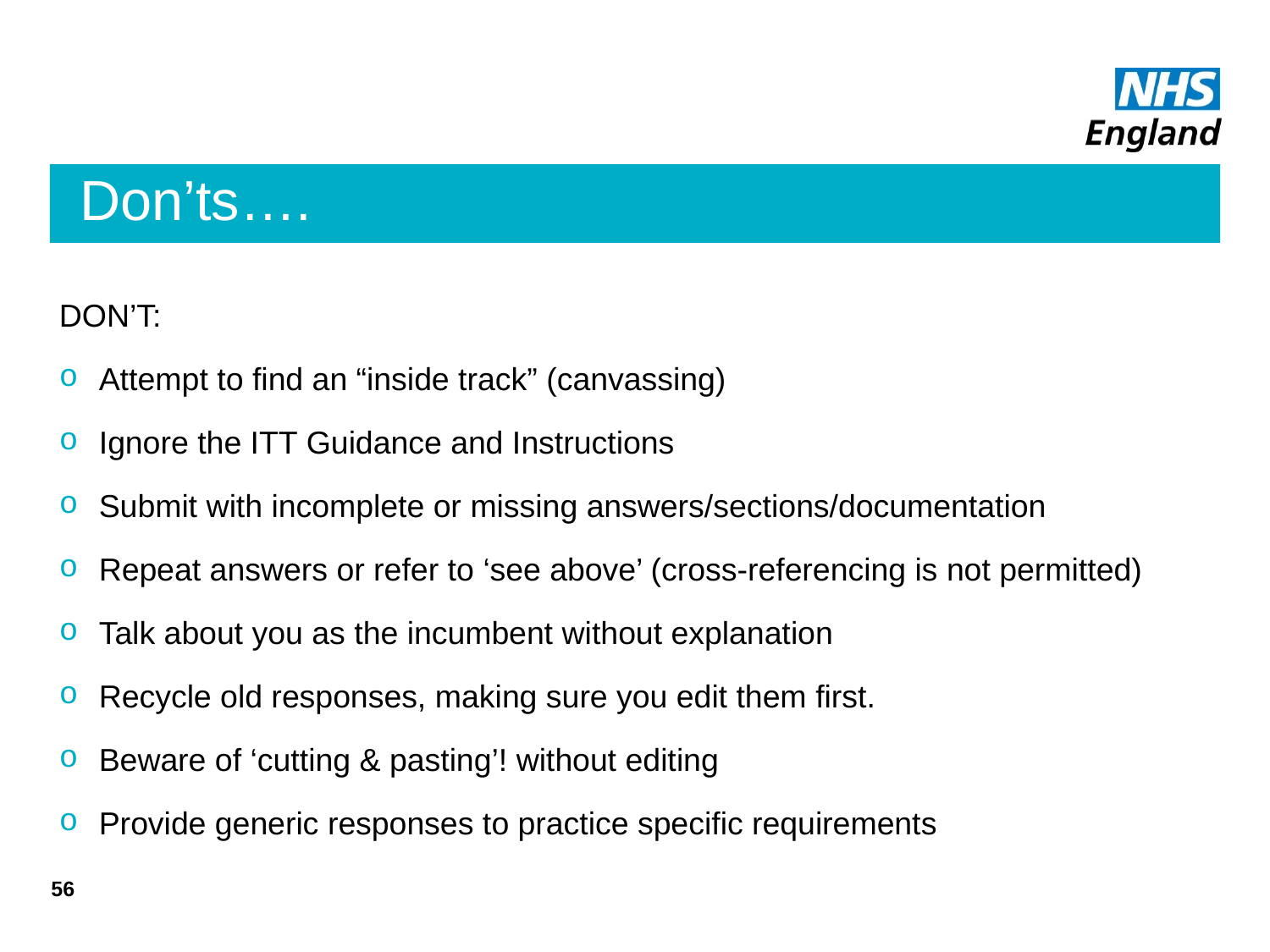

# Don’ts….
DON’T:
Attempt to find an “inside track” (canvassing)
Ignore the ITT Guidance and Instructions
Submit with incomplete or missing answers/sections/documentation
Repeat answers or refer to ‘see above’ (cross-referencing is not permitted)
Talk about you as the incumbent without explanation
Recycle old responses, making sure you edit them first.
Beware of ‘cutting & pasting’! without editing
Provide generic responses to practice specific requirements

56